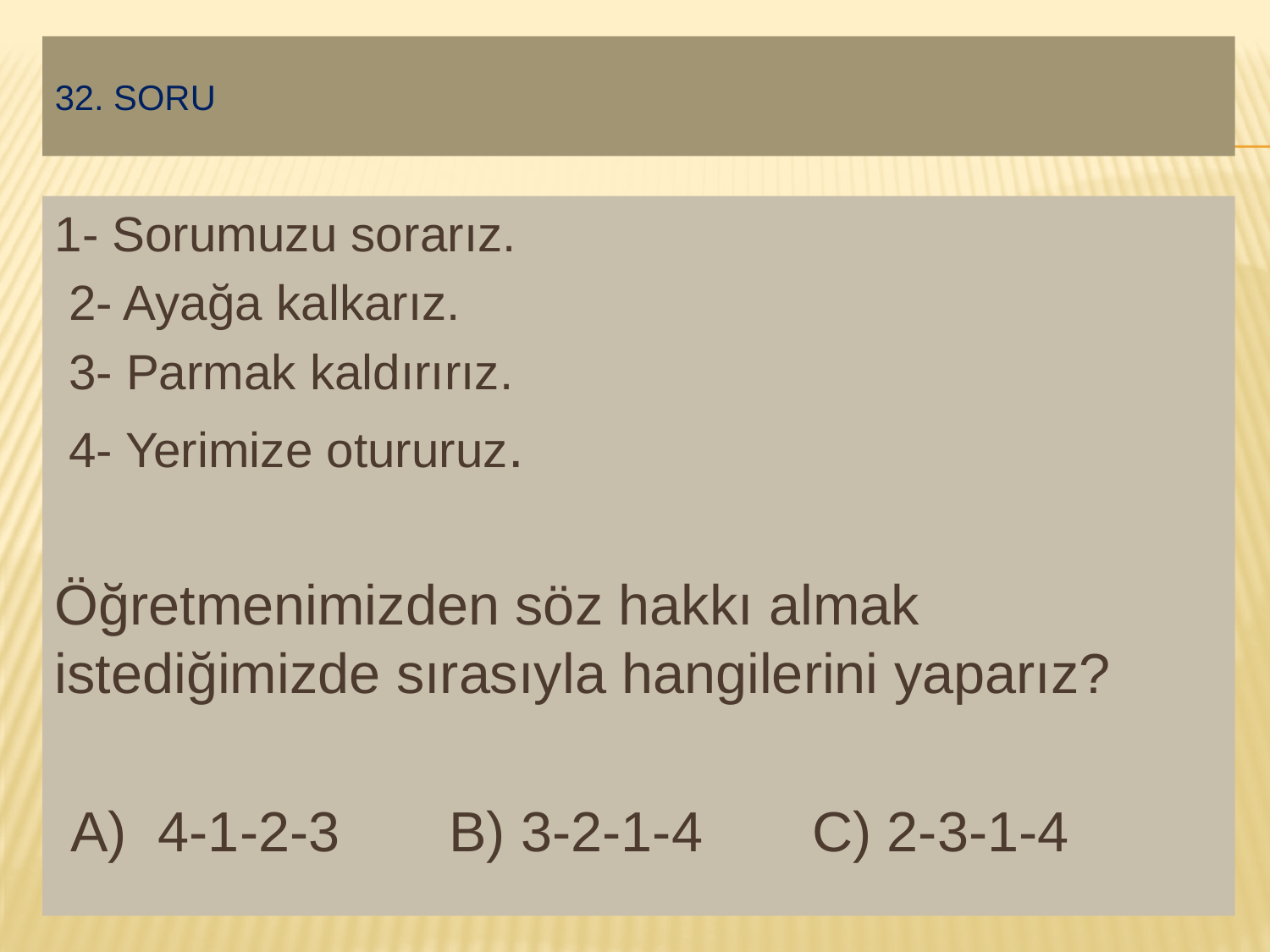

# 32. SORU
1- Sorumuzu sorarız.
 2- Ayağa kalkarız.
 3- Parmak kaldırırız.
 4- Yerimize otururuz.

Öğretmenimizden söz hakkı almak   istediğimizde sırasıyla hangilerini yaparız?

 A)  4-1-2-3       B) 3-2-1-4       C) 2-3-1-4